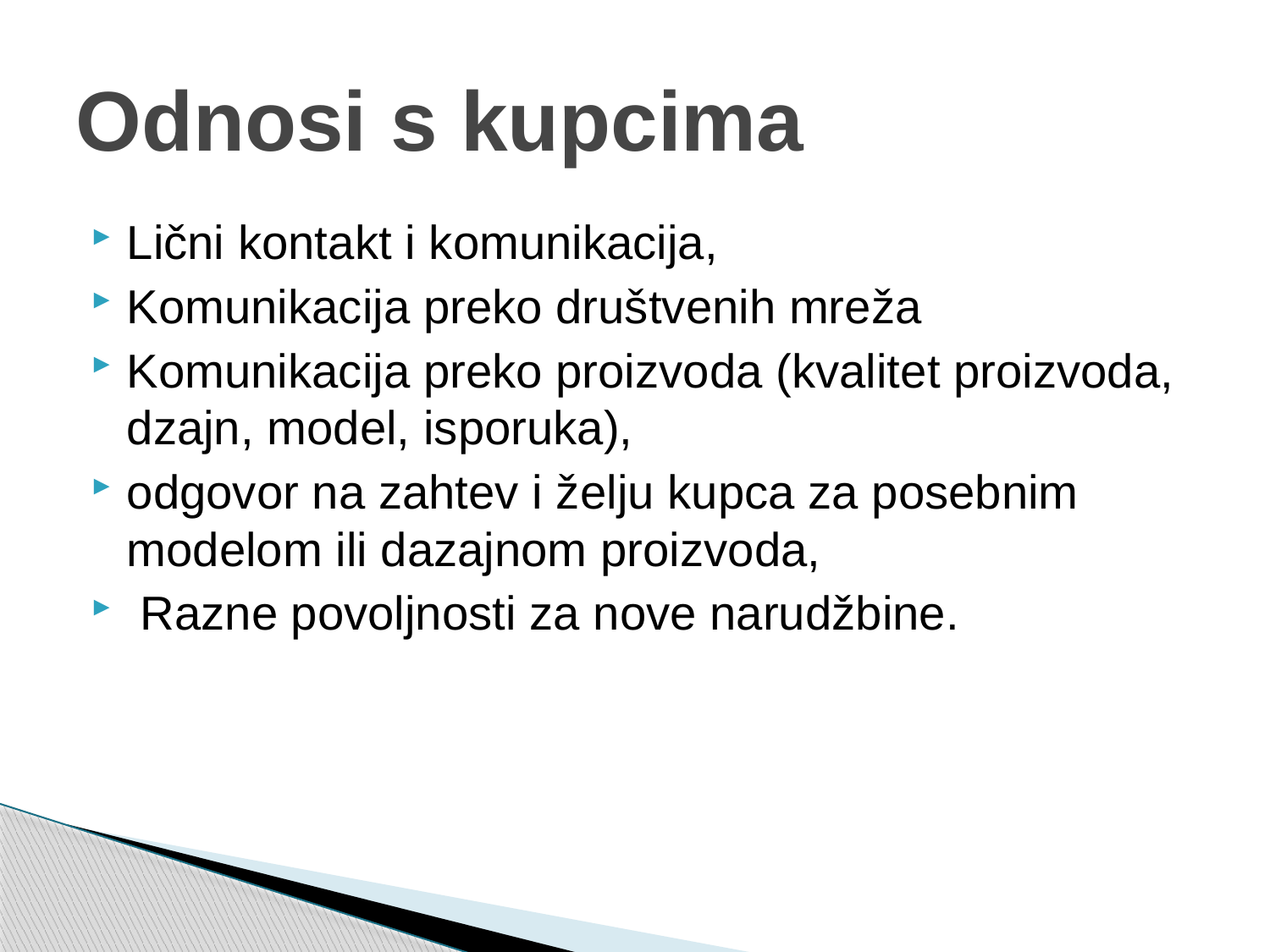

# Odnosi s kupcima
Lični kontakt i komunikacija,
Komunikacija preko društvenih mreža
Komunikacija preko proizvoda (kvalitet proizvoda, dzajn, model, isporuka),
odgovor na zahtev i želju kupca za posebnim modelom ili dazajnom proizvoda,
 Razne povoljnosti za nove narudžbine.